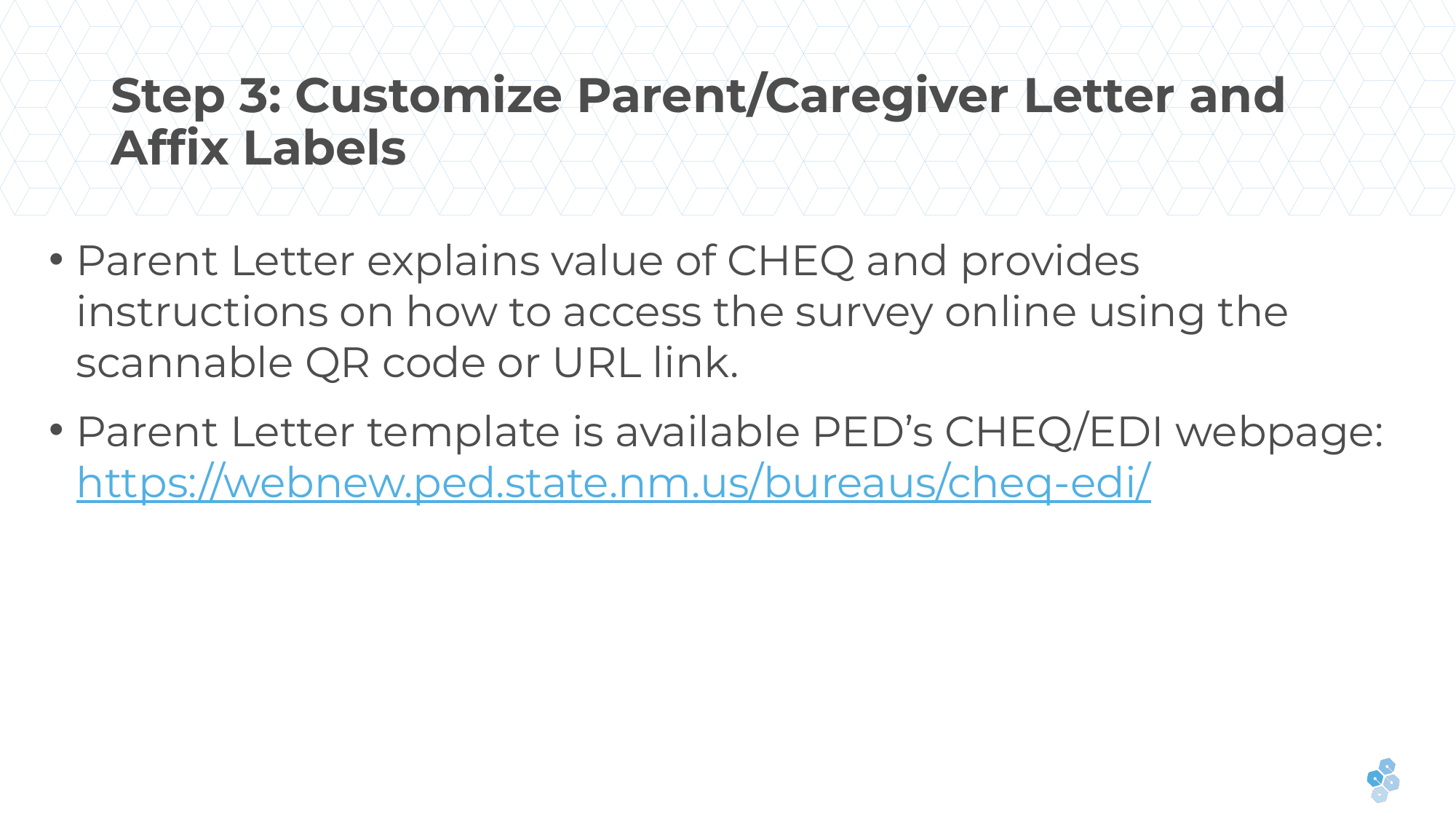

# Step 3: Customize Parent/Caregiver Letter and Affix Labels
Parent Letter explains value of CHEQ and provides instructions on how to access the survey online using the scannable QR code or URL link.
Parent Letter template is available PED’s CHEQ/EDI webpage:  https://webnew.ped.state.nm.us/bureaus/cheq-edi/